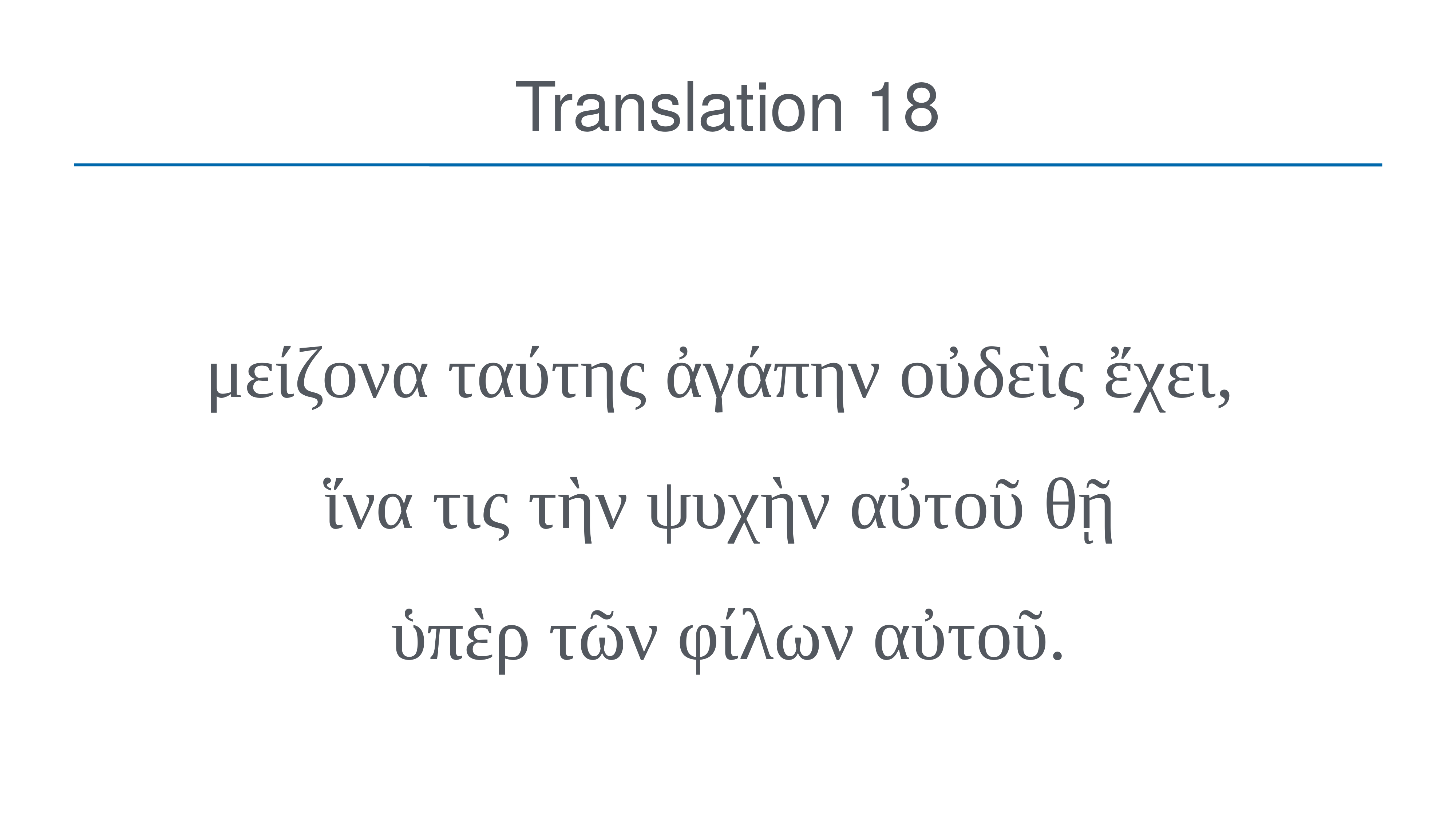

# Translation 18
μείζονα ταύτης ἀγάπην οὐδεὶς ἔχει,
ἵνα τις τὴν ψυχὴν αὐτοῦ θῇ
ὑπὲρ τῶν φίλων αὐτοῦ.